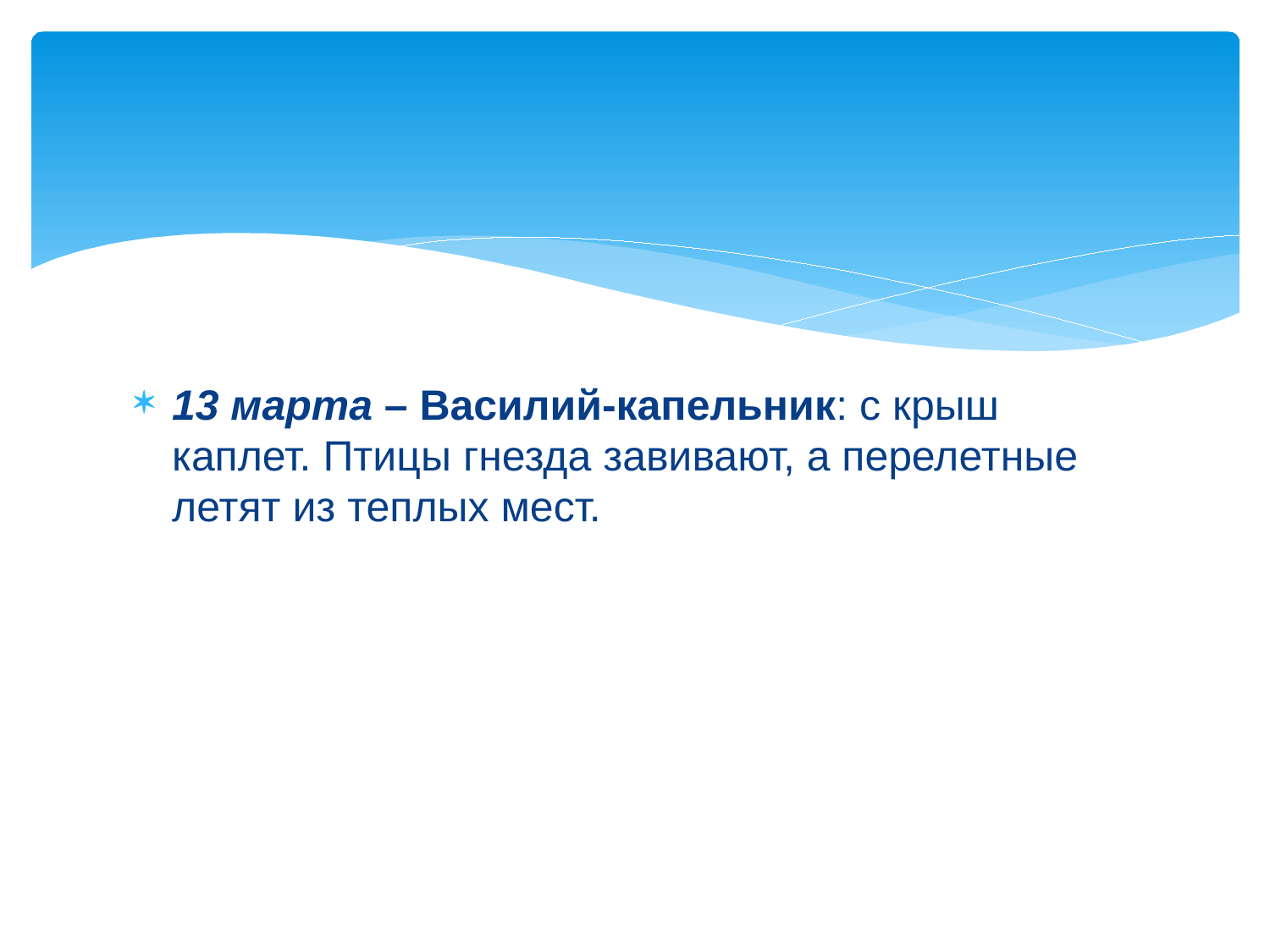

#
13 марта – Василий-капельник: с крыш каплет. Птицы гнезда завивают, а перелетные летят из теплых мест.